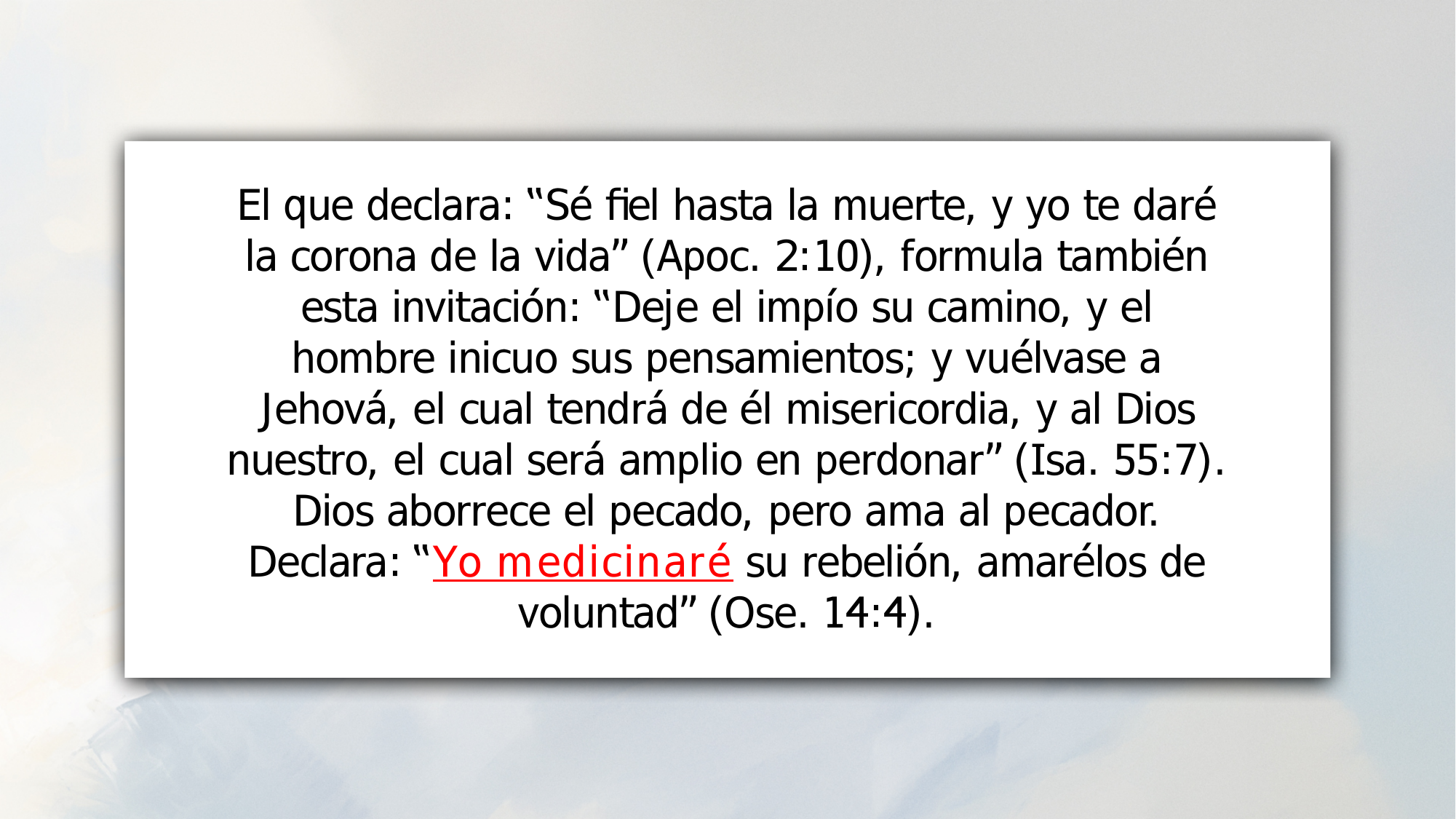

El que declara: “Sé fiel hasta la muerte, y yo te daré la corona de la vida” (Apoc. 2:10), formula también esta invitación: “Deje el impío su camino, y el hombre inicuo sus pensamientos; y vuélvase a Jehová, el cual tendrá de él misericordia, y al Dios nuestro, el cual será amplio en perdonar” (Isa. 55:7). Dios aborrece el pecado, pero ama al pecador. Declara: “Yo medicinaré su rebelión, amarélos de voluntad” (Ose. 14:4).